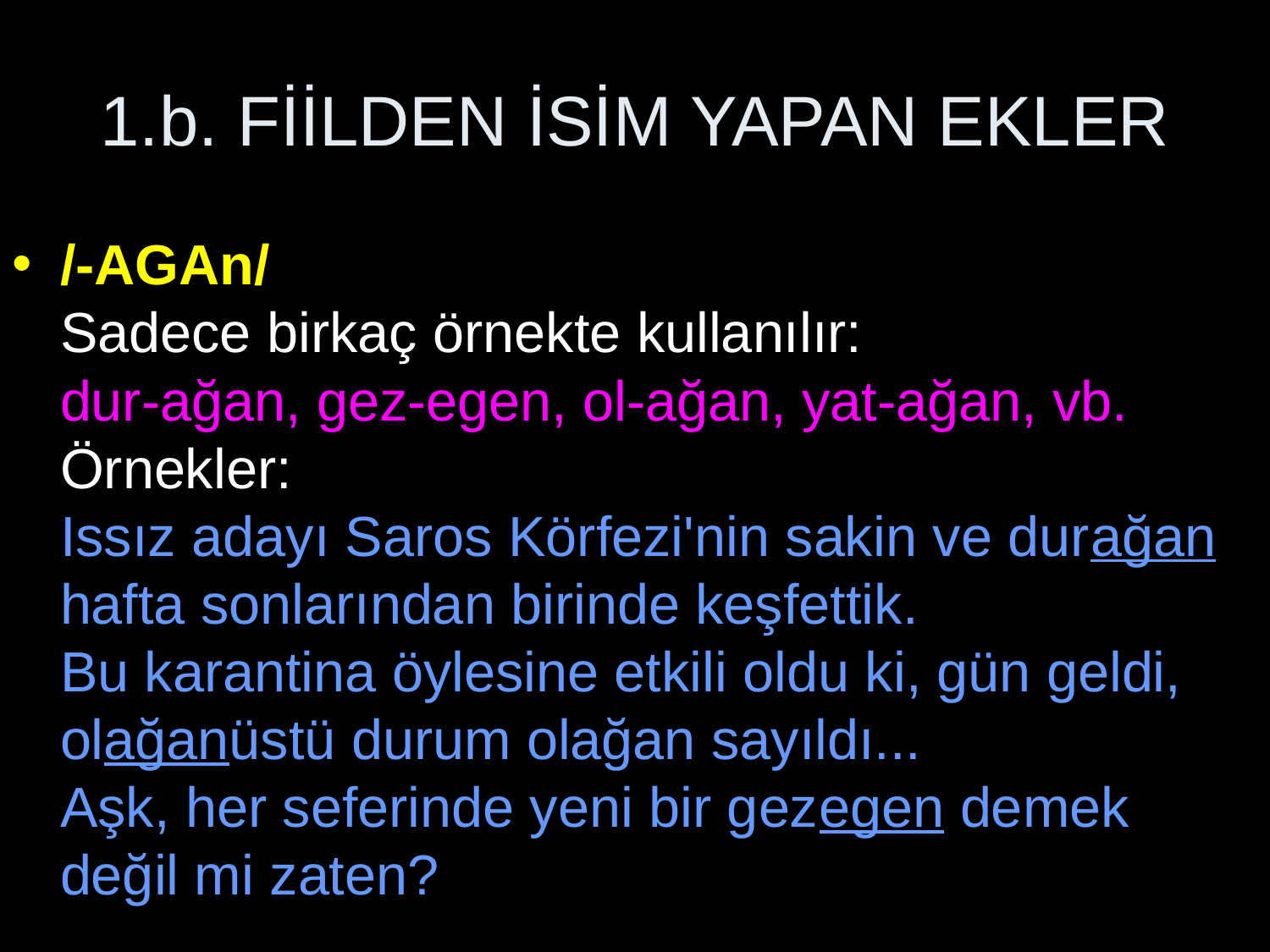

# 1.b. FİİLDEN İSİM YAPAN EKLER
/-AGAn/
Sadece birkaç örnekte kullanılır:
dur-ağan, gez-egen, ol-ağan, yat-ağan, vb.
Örnekler:
Issız adayı Saros Körfezi'nin sakin ve durağan hafta sonlarından birinde keşfettik.
Bu karantina öylesine etkili oldu ki, gün geldi, olağanüstü durum olağan sayıldı...
Aşk, her seferinde yeni bir gezegen demek değil mi zaten?